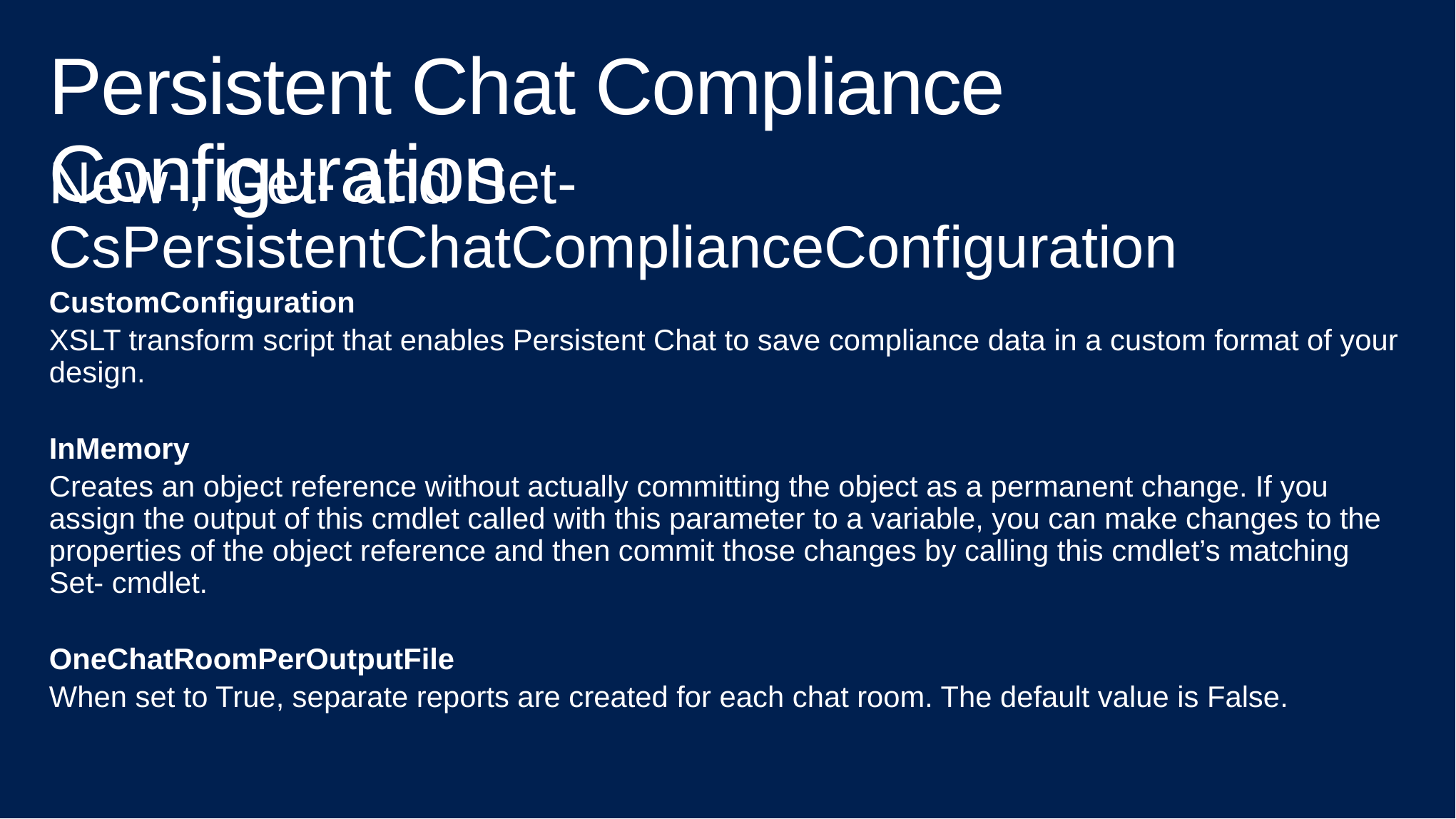

# Persistent Chat Compliance Configuration
New-, Get- and Set-CsPersistentChatComplianceConfiguration
CustomConfiguration
XSLT transform script that enables Persistent Chat to save compliance data in a custom format of your design.

InMemory
Creates an object reference without actually committing the object as a permanent change. If you assign the output of this cmdlet called with this parameter to a variable, you can make changes to the properties of the object reference and then commit those changes by calling this cmdlet’s matching Set- cmdlet.

OneChatRoomPerOutputFile
When set to True, separate reports are created for each chat room. The default value is False.